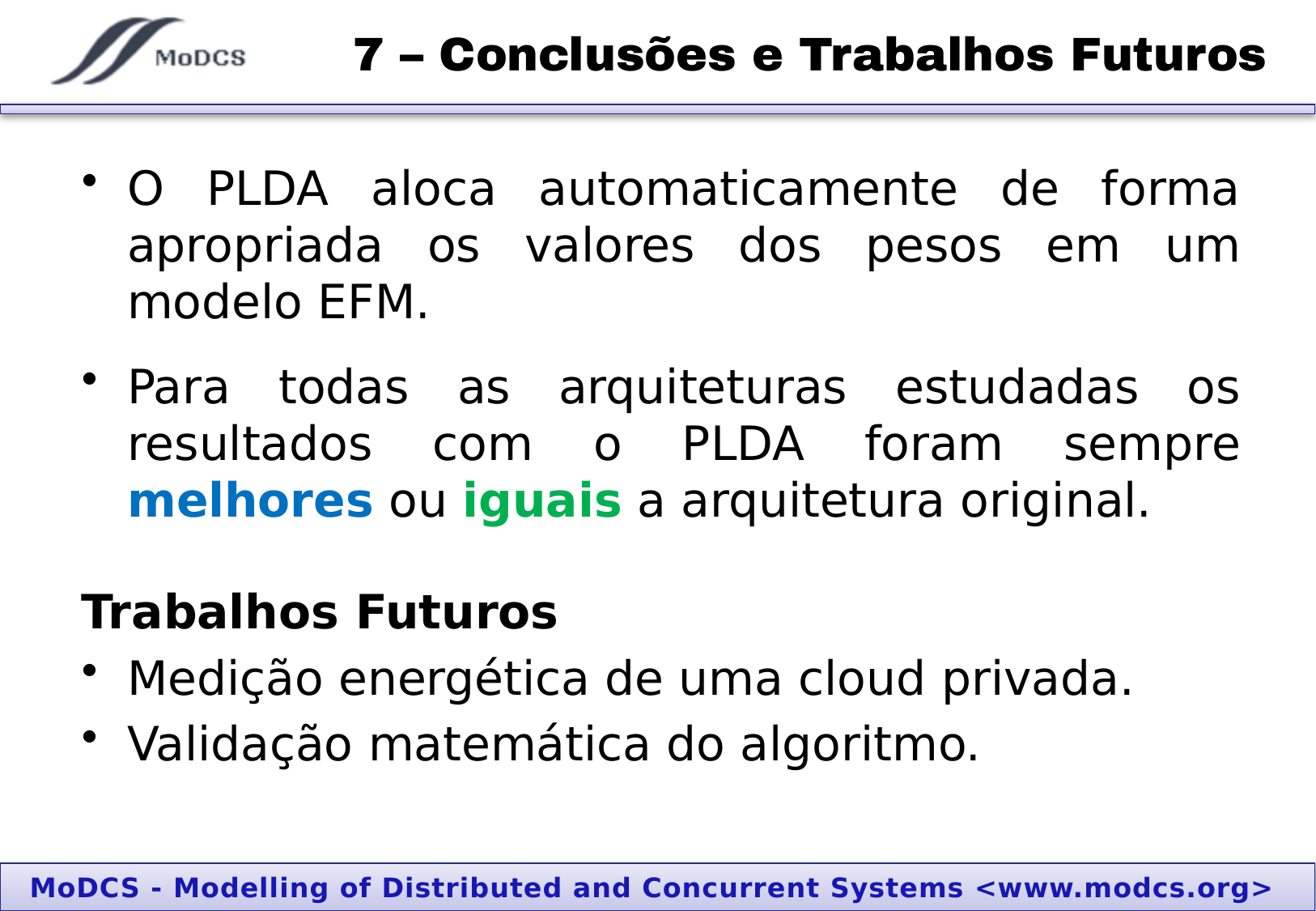

# 7 – Conclusões e Trabalhos Futuros
O PLDA aloca automaticamente de forma apropriada os valores dos pesos em um modelo EFM.

Para todas as arquiteturas estudadas os resultados com o PLDA foram sempre melhores ou iguais a arquitetura original.

Trabalhos Futuros
Medição energética de uma cloud privada.
Validação matemática do algoritmo.